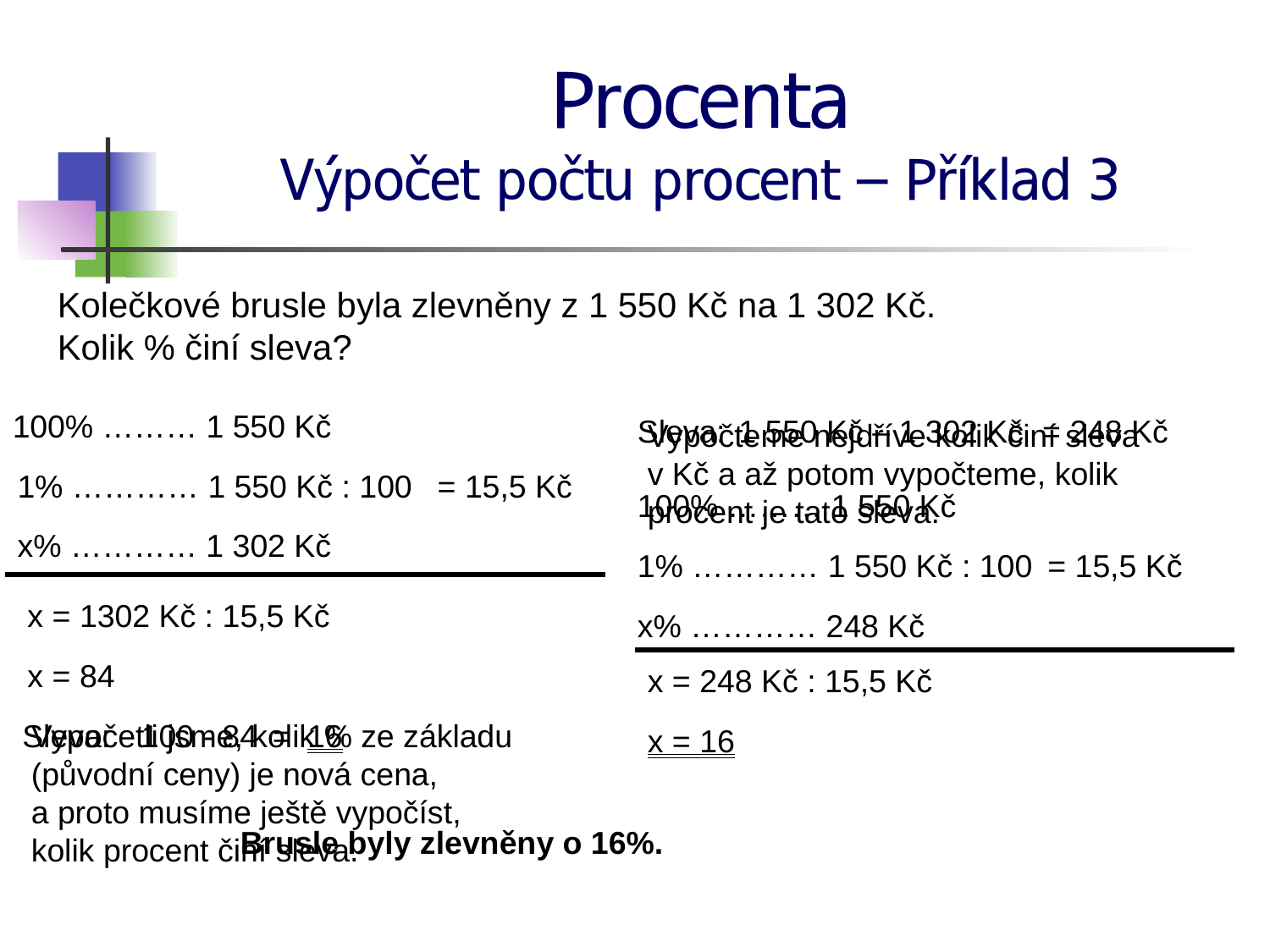

# Procenta Výpočet počtu procent – Příklad 3
Kolečkové brusle byla zlevněny z 1 550 Kč na 1 302 Kč.
Kolik % činí sleva?
100% ……… 1 550 Kč
Sleva:
1 550 Kč – 1 302 Kč
= 248 Kč
Vypočteme nejdříve kolik činí sleva v Kč a až potom vypočteme, kolik procent je tato sleva.
1% ………… 1 550 Kč : 100
= 15,5 Kč
100% ……… 1 550 Kč
x% ………… 1 302 Kč
1% ………… 1 550 Kč : 100
= 15,5 Kč
x = 1302 Kč : 15,5 Kč
x% ………… 248 Kč
x = 84
x = 248 Kč : 15,5 Kč
Sleva:
Vypočetli jsme, kolik % ze základu (původní ceny) je nová cena,
a proto musíme ještě vypočíst, kolik procent činí sleva.
100 - 84
=
16
x = 16
Brusle byly zlevněny o 16%.